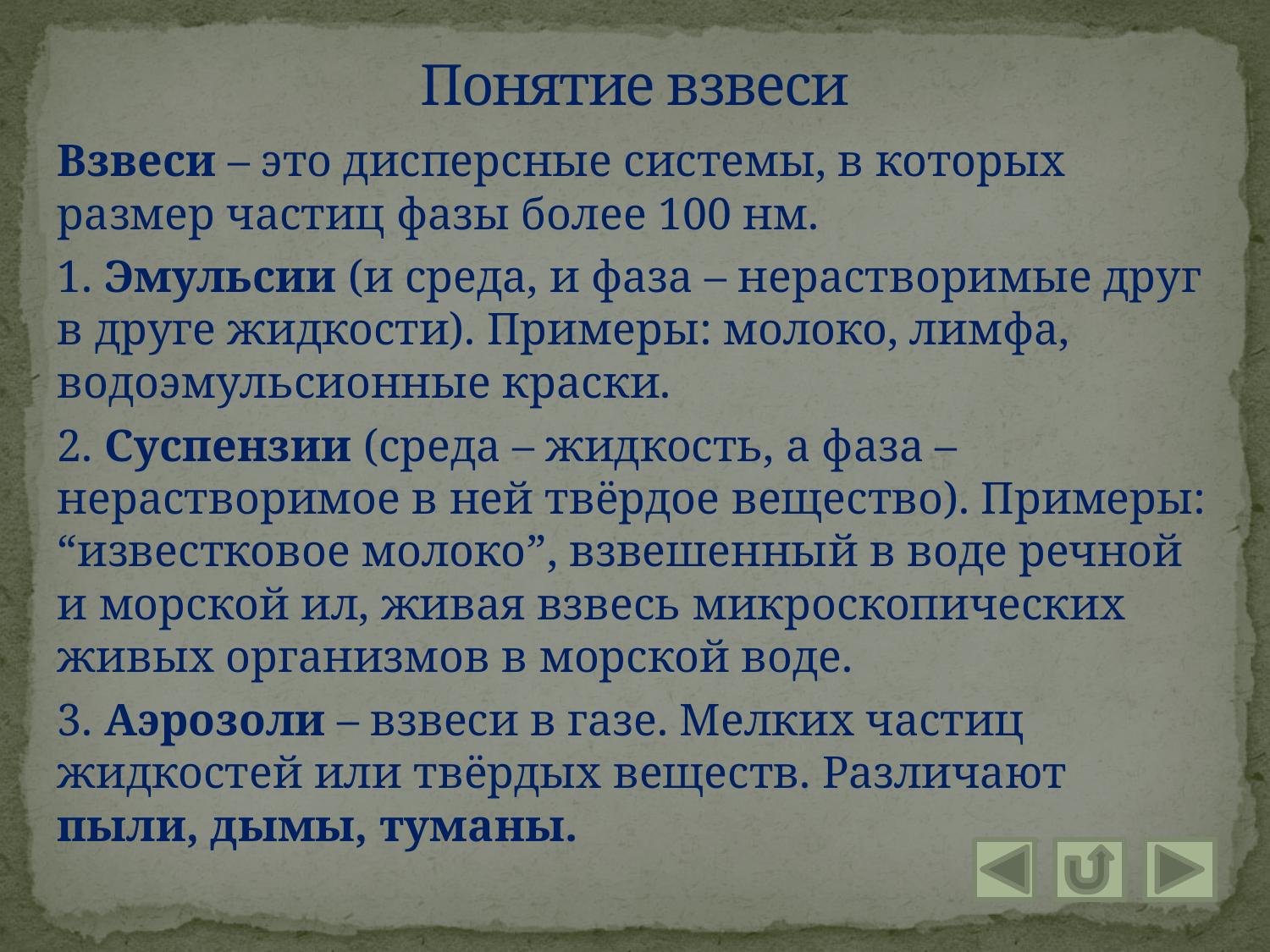

# Понятие взвеси
Взвеси – это дисперсные системы, в которых размер частиц фазы более 100 нм.
1. Эмульсии (и среда, и фаза – нерастворимые друг в друге жидкости). Примеры: молоко, лимфа, водоэмульсионные краски.
2. Суспензии (среда – жидкость, а фаза – нерастворимое в ней твёрдое вещество). Примеры: “известковое молоко”, взвешенный в воде речной и морской ил, живая взвесь микроскопических живых организмов в морской воде.
3. Аэрозоли – взвеси в газе. Мелких частиц жидкостей или твёрдых веществ. Различают пыли, дымы, туманы.